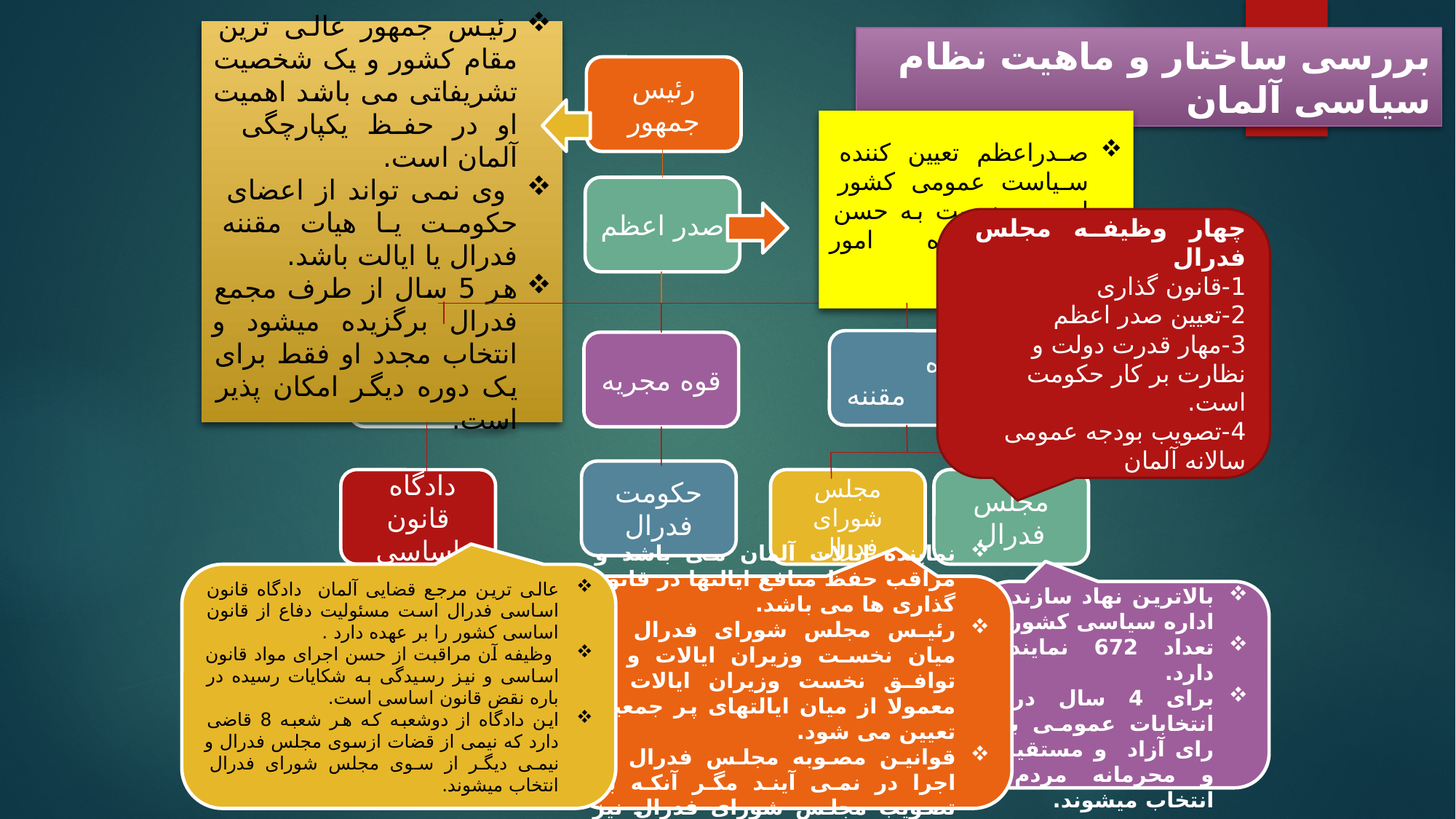

رئیس جمهور عالی ترین مقام کشور و یک شخصیت تشریفاتی می باشد اهمیت او در حفظ یکپارچگی  آلمان است.
 وی نمی تواند از اعضای  حکومت یا هیات مقننه فدرال یا ایالت باشد.
هر 5 سال از طرف مجمع فدرال برگزیده میشود و انتخاب مجدد او فقط برای یک دوره دیگر امکان پذیر است.
بررسی ساختار و ماهیت نظام سیاسی آلمان
رئیس جمهور

صدراعظم تعیین کننده سیاست عمومی کشور است و نسبت به حسن جریان اداره امور مسئولیت دارد.
صدر اعظم

چهار وظیفه مجلس فدرال
1-قانون گذاری
2-تعیین صدر اعظم
3-مهار قدرت دولت و نظارت بر کار حکومت است.
4-تصویب بودجه عمومی سالانه آلمان
قوه                 مقننه
قوه قضاییه
قوه مجریه
حکومت فدرال
دادگاه  قانون اساسی
مجلس شورای فدرال
مجلس فدرال
عالی ترین مرجع قضایی آلمان  دادگاه قانون اساسی فدرال است مسئولیت دفاع از قانون اساسی کشور را بر عهده دارد .
 وظیفه آن مراقبت از حسن اجرای مواد قانون اساسی و نیز رسیدگی به شکایات رسیده در باره نقض قانون اساسی است.
این دادگاه از دوشعبه که هر شعبه 8 قاضی دارد که نیمی از قضات ازسوی مجلس فدرال و نیمی دیگر از سوی مجلس شورای فدرال انتخاب میشوند.
نماینده ایالات آلمان می باشد و مراقب حفظ منافع ایالتها در قانون گذاری ها می باشد.
رئیس مجلس شورای فدرال از میان نخست وزیران ایالات و با توافق نخست وزیران ایالات و معمولا از میان ایالتهای پر جمعیت تعیین می شود.
قوانین مصوبه مجلس فدرال به اجرا در نمی آیند مگر آنکه به تصویب مجلس شورای فدرال نیز برسند.

بالاترین نهاد سازنده اداره سیاسی کشور
تعداد 672 نماینده دارد.
برای 4 سال در انتخابات عمومی با رای آزاد  و مستقیم و محرمانه مردم انتخاب میشوند.